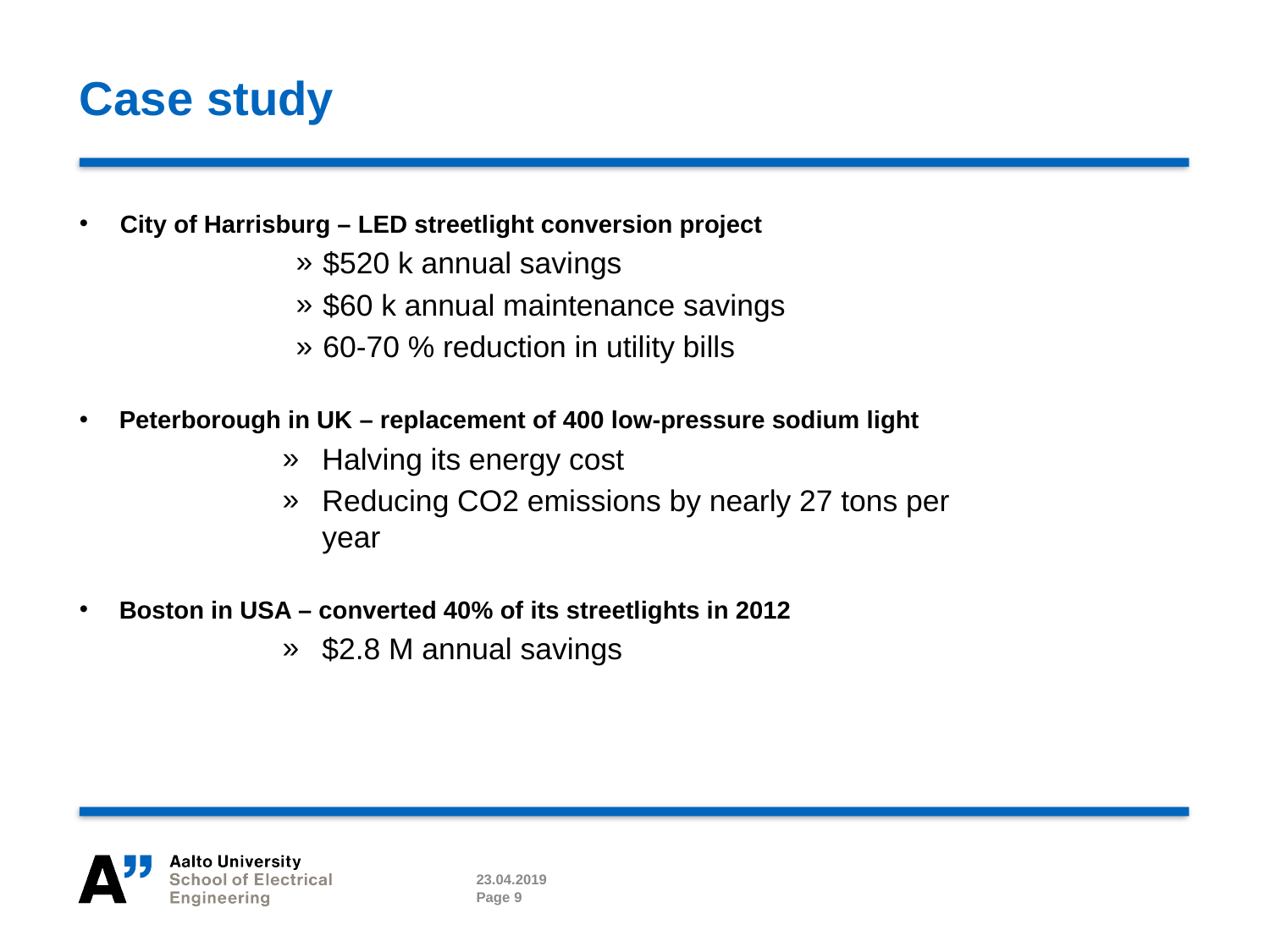

# Case study
City of Harrisburg – LED streetlight conversion project
$520 k annual savings
$60 k annual maintenance savings
60-70 % reduction in utility bills

Peterborough in UK – replacement of 400 low-pressure sodium light
Halving its energy cost
Reducing CO2 emissions by nearly 27 tons per year

Boston in USA – converted 40% of its streetlights in 2012
$2.8 M annual savings

23.04.2019
Page 9